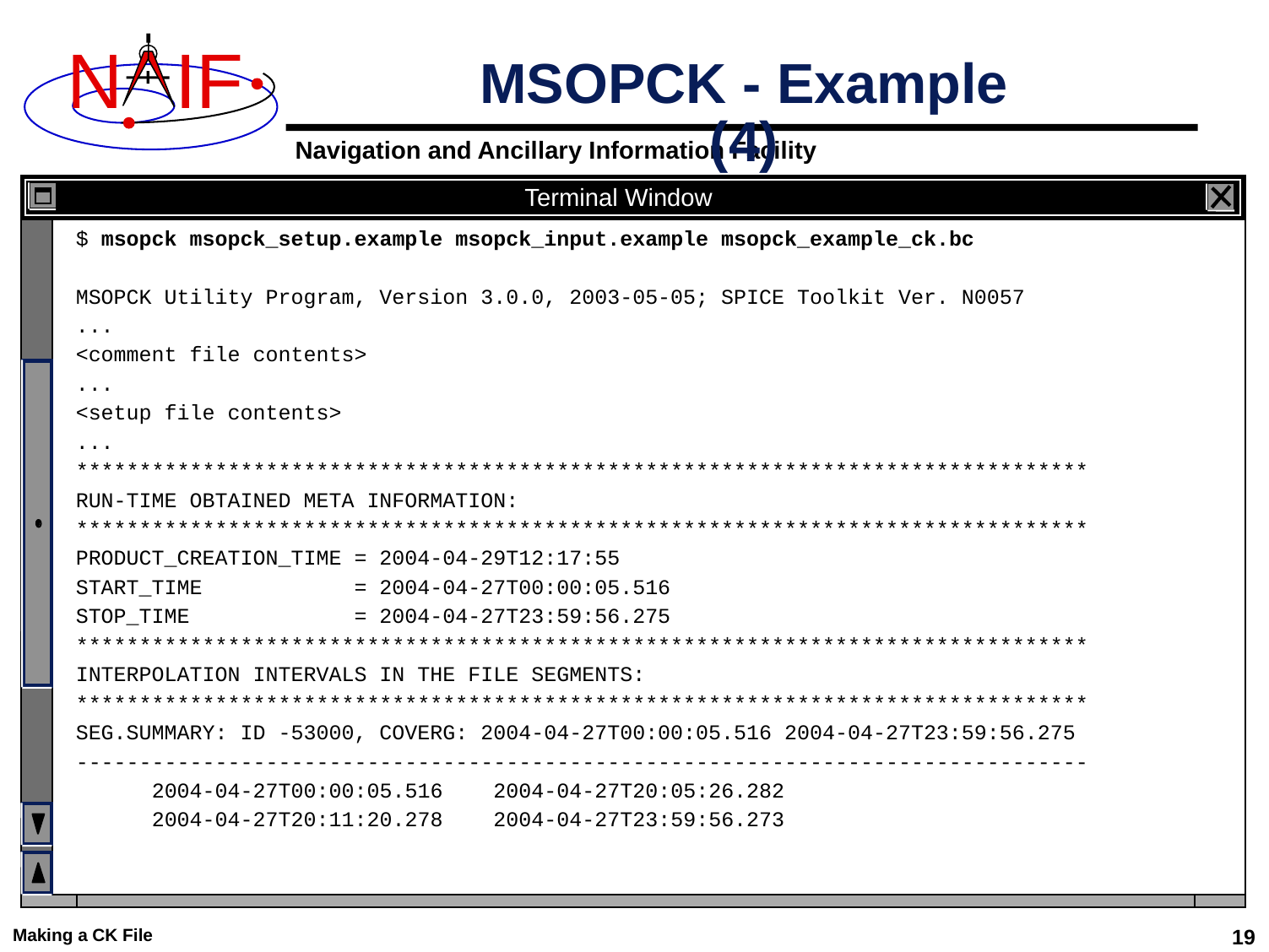

# MSOPCK - Example (4)

Terminal Window

$ msopck msopck_setup.example msopck_input.example msopck_example_ck.bc

MSOPCK Utility Program, Version 3.0.0, 2003-05-05; SPICE Toolkit Ver. N0057
...
<comment file contents>
...
<setup file contents>
...
********************************************************************************
RUN-TIME OBTAINED META INFORMATION:
********************************************************************************
PRODUCT_CREATION_TIME = 2004-04-29T12:17:55
START_TIME            = 2004-04-27T00:00:05.516
STOP_TIME             = 2004-04-27T23:59:56.275
********************************************************************************
INTERPOLATION INTERVALS IN THE FILE SEGMENTS:
********************************************************************************
SEG.SUMMARY: ID -53000, COVERG: 2004-04-27T00:00:05.516 2004-04-27T23:59:56.275
--------------------------------------------------------------------------------
      2004-04-27T00:00:05.516    2004-04-27T20:05:26.282
      2004-04-27T20:11:20.278    2004-04-27T23:59:56.273
Making a CK File
19